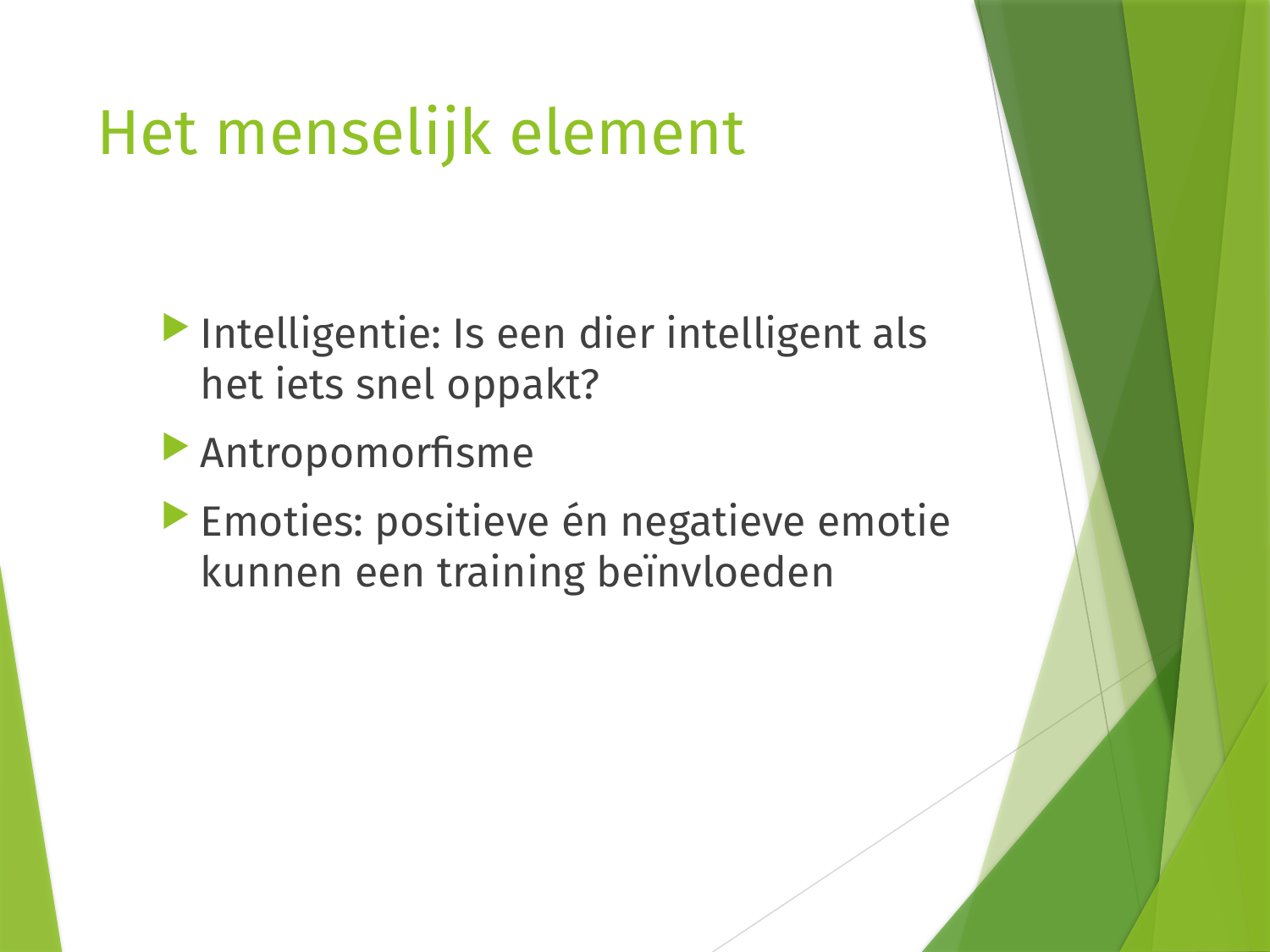

# Het menselijk element
Intelligentie: Is een dier intelligent als het iets snel oppakt?
Antropomorfisme
Emoties: positieve én negatieve emotie kunnen een training beïnvloeden